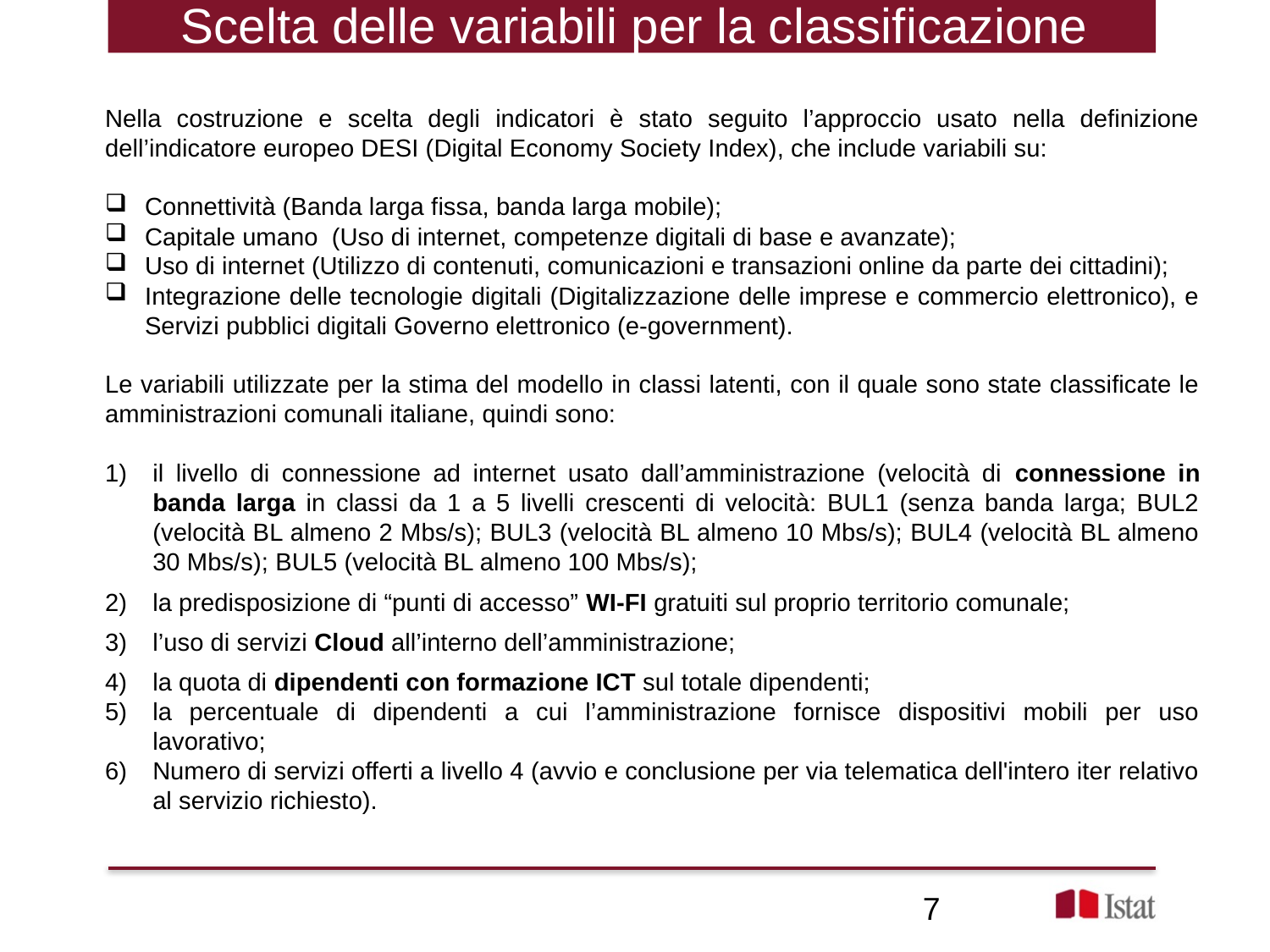

# Scelta delle variabili per la classificazione
Nella costruzione e scelta degli indicatori è stato seguito l’approccio usato nella definizione dell’indicatore europeo DESI (Digital Economy Society Index), che include variabili su:

Connettività (Banda larga fissa, banda larga mobile);
Capitale umano  (Uso di internet, competenze digitali di base e avanzate);
Uso di internet (Utilizzo di contenuti, comunicazioni e transazioni online da parte dei cittadini);
Integrazione delle tecnologie digitali (Digitalizzazione delle imprese e commercio elettronico), e Servizi pubblici digitali Governo elettronico (e-government).

Le variabili utilizzate per la stima del modello in classi latenti, con il quale sono state classificate le amministrazioni comunali italiane, quindi sono:

il livello di connessione ad internet usato dall’amministrazione (velocità di connessione in banda larga in classi da 1 a 5 livelli crescenti di velocità: BUL1 (senza banda larga; BUL2 (velocità BL almeno 2 Mbs/s); BUL3 (velocità BL almeno 10 Mbs/s); BUL4 (velocità BL almeno 30 Mbs/s); BUL5 (velocità BL almeno 100 Mbs/s);

la predisposizione di “punti di accesso” WI-FI gratuiti sul proprio territorio comunale;

l’uso di servizi Cloud all’interno dell’amministrazione;

la quota di dipendenti con formazione ICT sul totale dipendenti;
la percentuale di dipendenti a cui l’amministrazione fornisce dispositivi mobili per uso lavorativo;
Numero di servizi offerti a livello 4 (avvio e conclusione per via telematica dell'intero iter relativo al servizio richiesto).

7